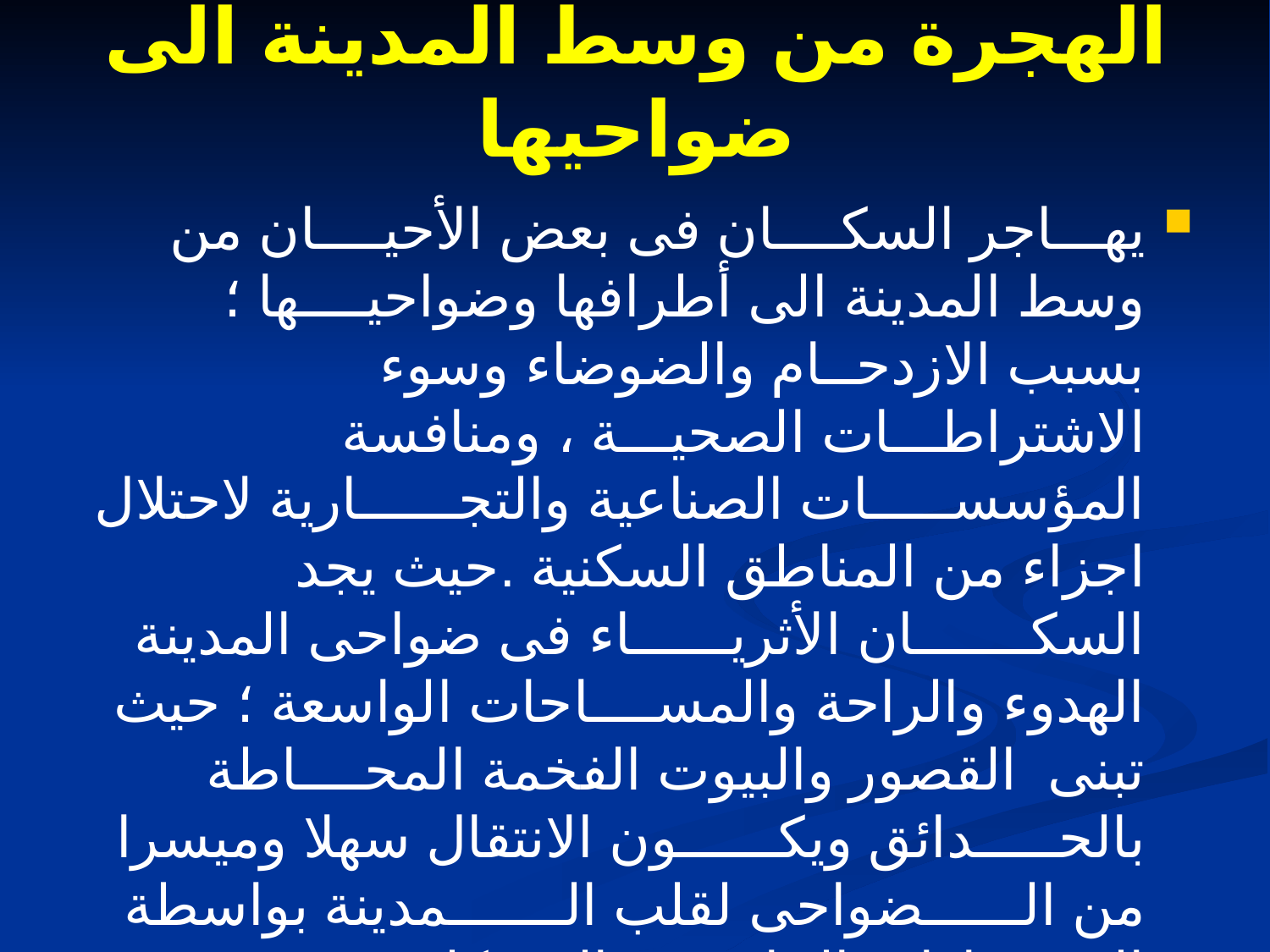

# الهجرة من وسط المدينة الى ضواحيها
يهـــاجر السكــــان فى بعض الأحيــــان من وسط المدينة الى أطرافها وضواحيــــها ؛ بسبب الازدحــام والضوضاء وسوء الاشتراطـــات الصحيـــة ، ومنافسة المؤسســـــات الصناعية والتجــــــارية لاحتلال اجزاء من المناطق السكنية .حيث يجد السكـــــــان الأثريــــــاء فى ضواحى المدينة الهدوء والراحة والمســــاحات الواسعة ؛ حيث تبنى  القصور والبيوت الفخمة المحــــاطة بالحـــــدائق ويكــــــون الانتقال سهلا وميسرا من الــــــضواحى لقلب الـــــــمدينة بواسطة السيــــارات الخاصة ، والمشكلة فى هذه الهجـرة تناقص مساحة الأرض الزراعية وتعريتها نتيجة البناء عليها .